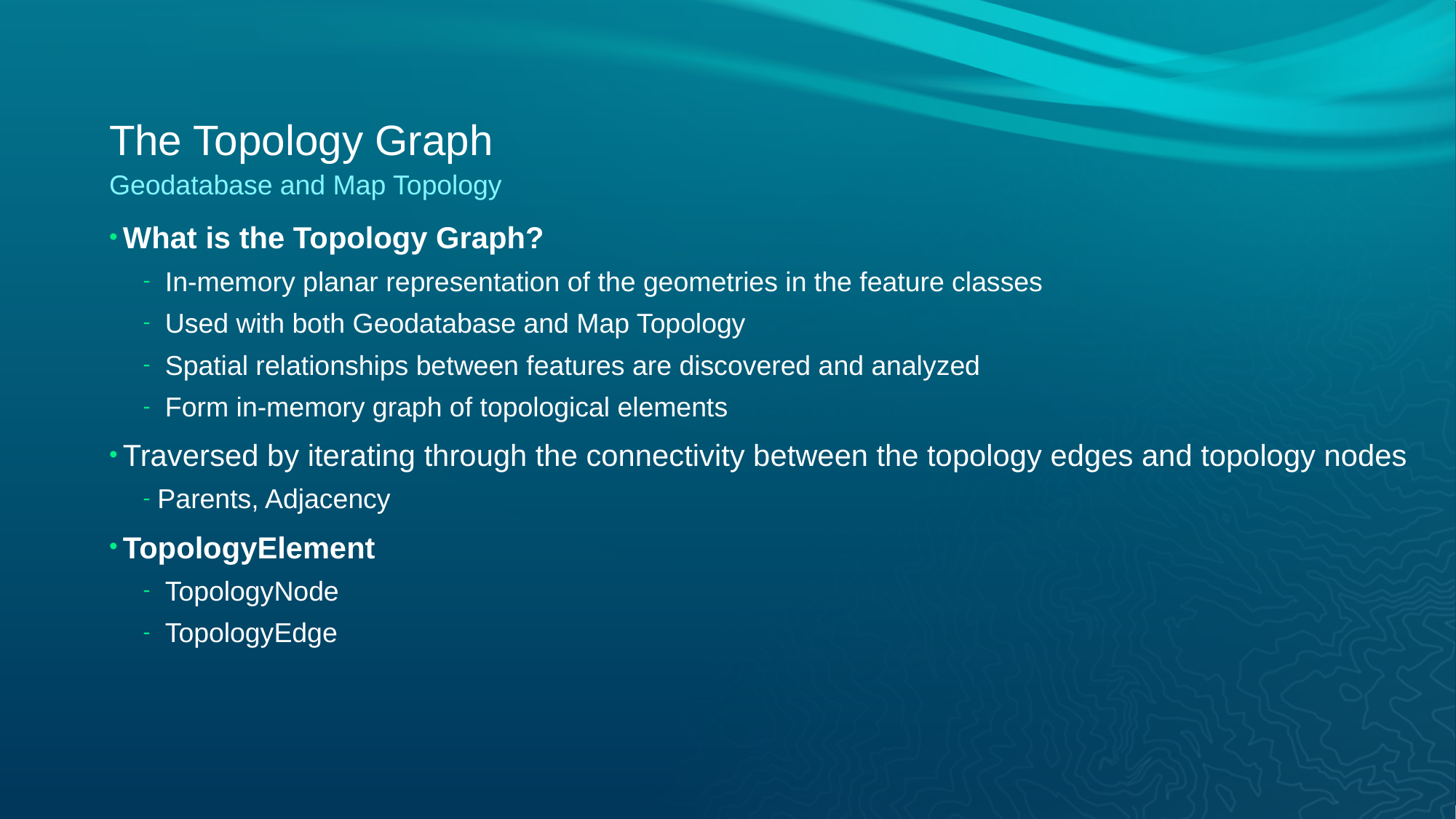

# The Topology Graph
Geodatabase and Map Topology
What is the Topology Graph?
 In-memory planar representation of the geometries in the feature classes
 Used with both Geodatabase and Map Topology
 Spatial relationships between features are discovered and analyzed
 Form in-memory graph of topological elements
Traversed by iterating through the connectivity between the topology edges and topology nodes
Parents, Adjacency
TopologyElement
 TopologyNode
 TopologyEdge